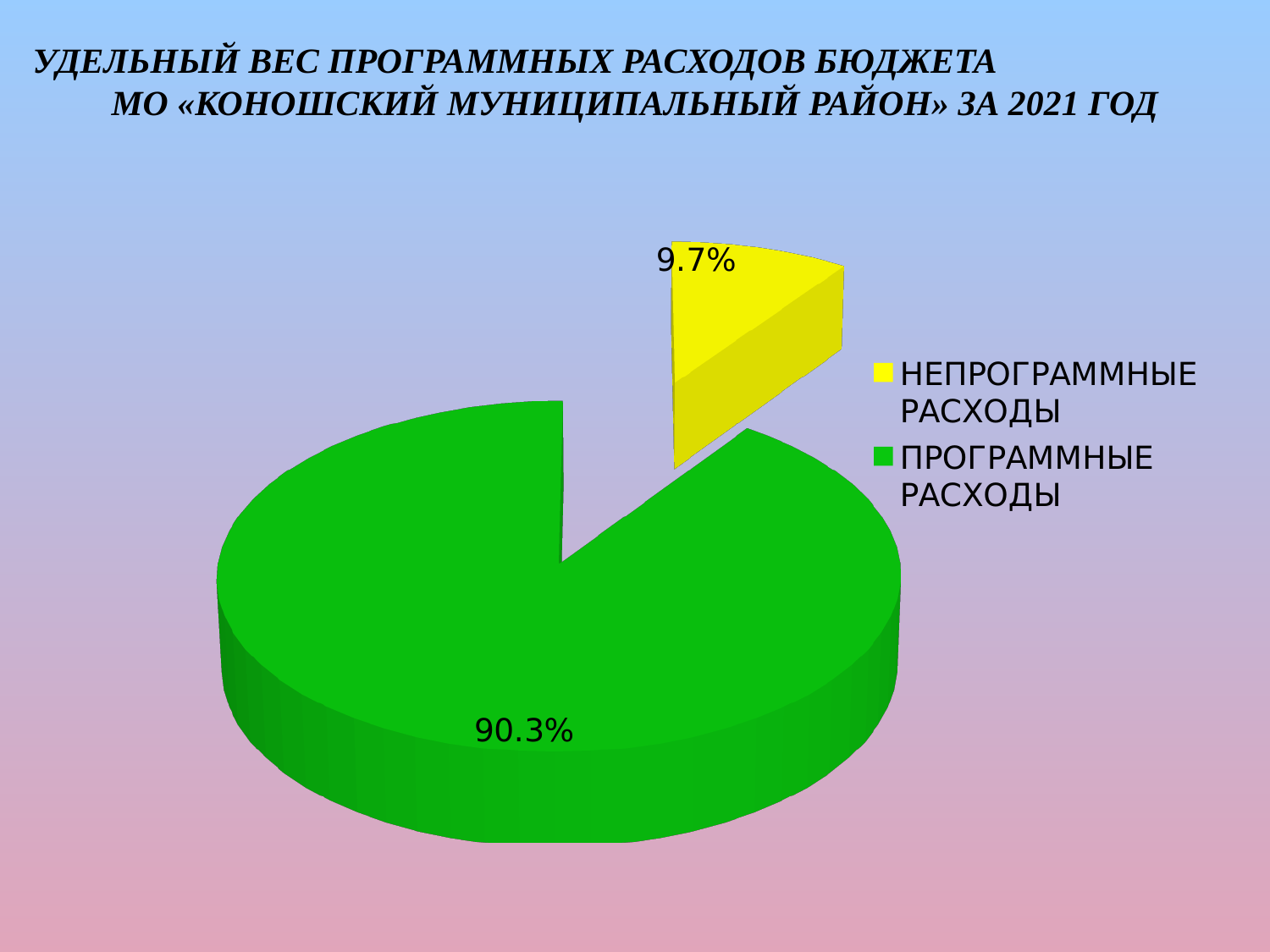

# УДЕЛЬНЫЙ ВЕС ПРОГРАММНЫХ РАСХОДОВ БЮДЖЕТА                            МО «КОНОШСКИЙ МУНИЦИПАЛЬНЫЙ РАЙОН» ЗА 2021 ГОД

[unsupported chart]